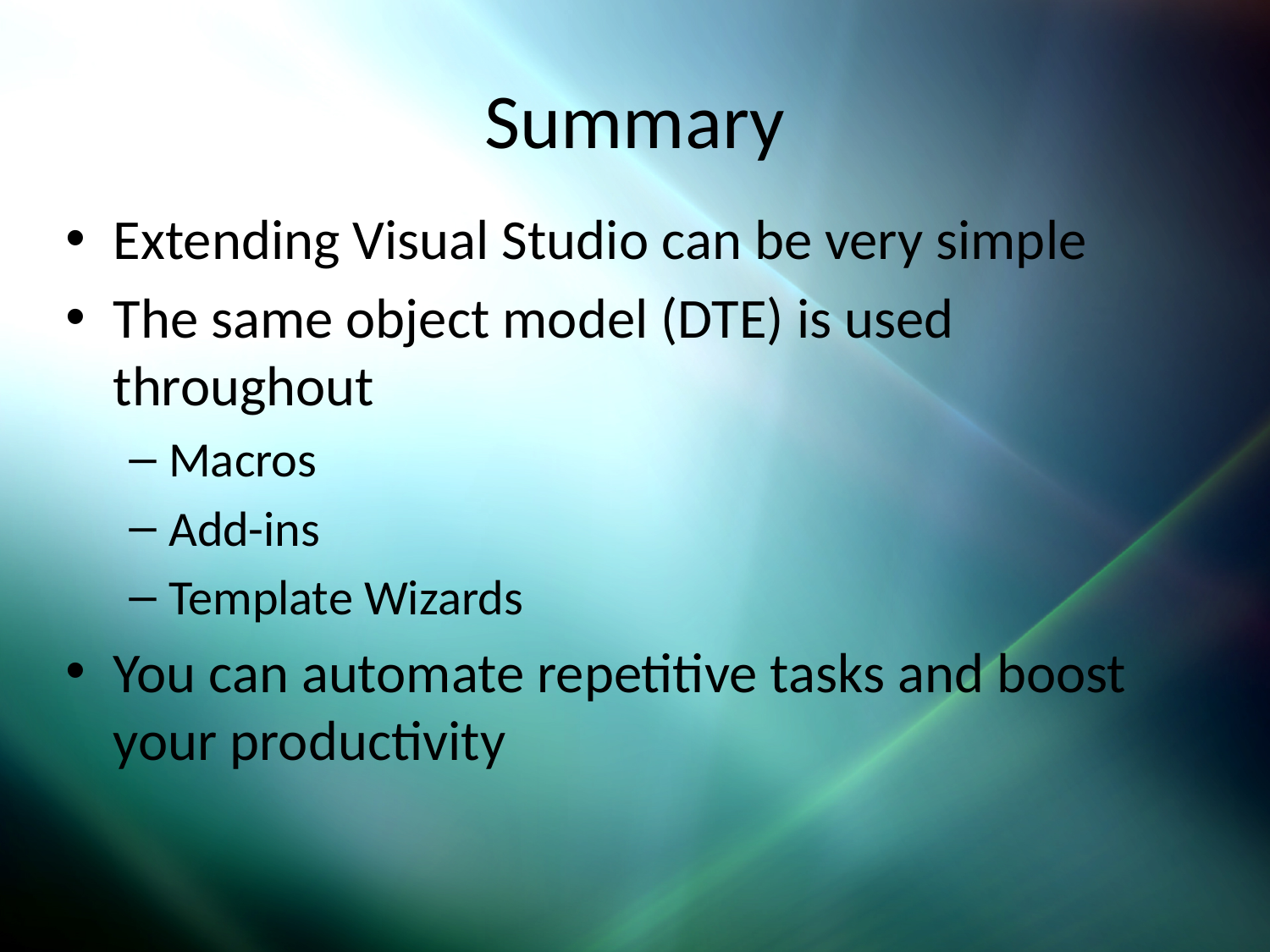

# Summary
Extending Visual Studio can be very simple
The same object model (DTE) is used throughout
Macros
Add-ins
Template Wizards
You can automate repetitive tasks and boost your productivity